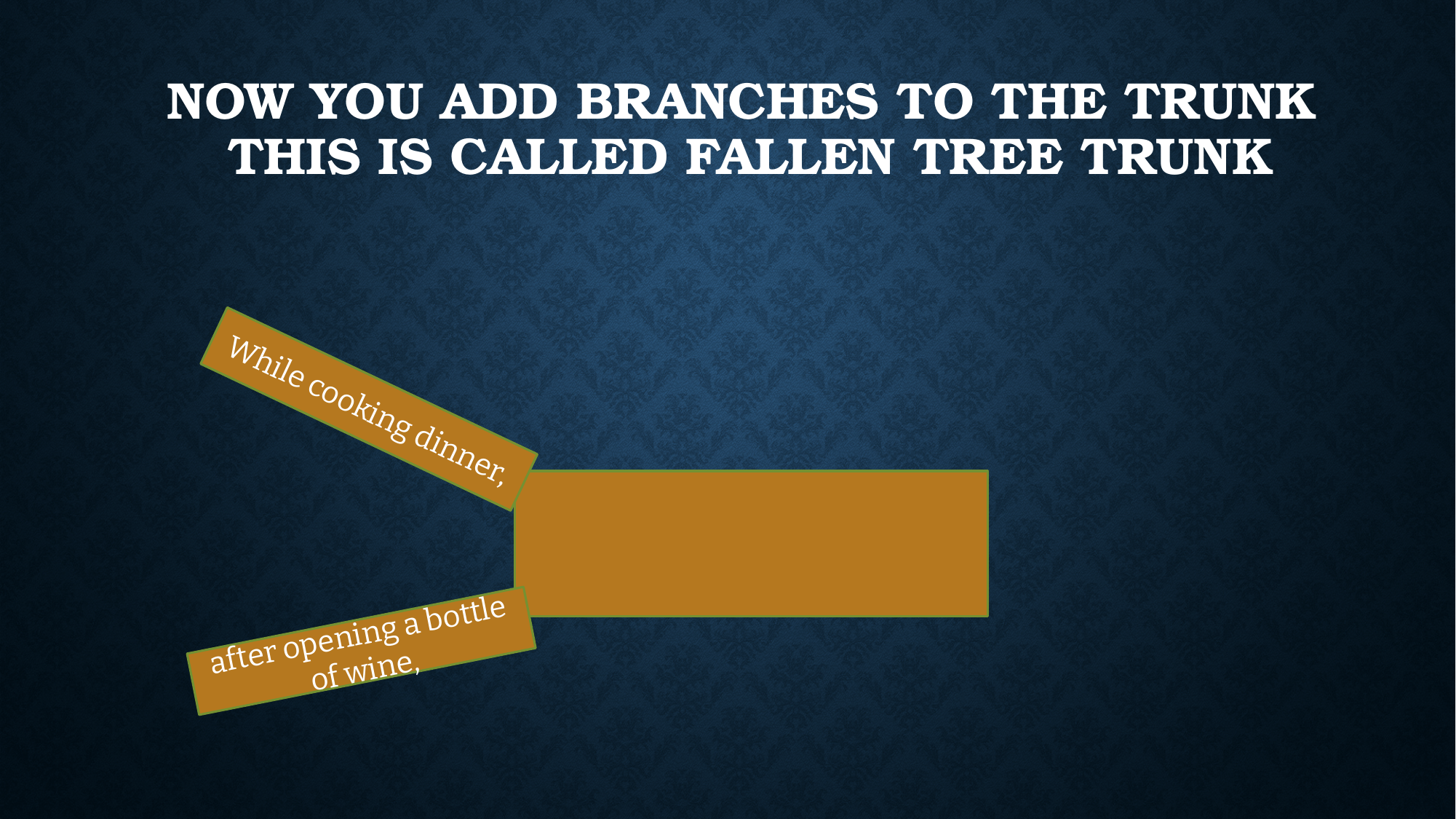

# Now you add branches to the trunk This is called Fallen Tree Trunk
While cooking dinner,
the teacher quietly called his mom.
after opening a bottle of wine,